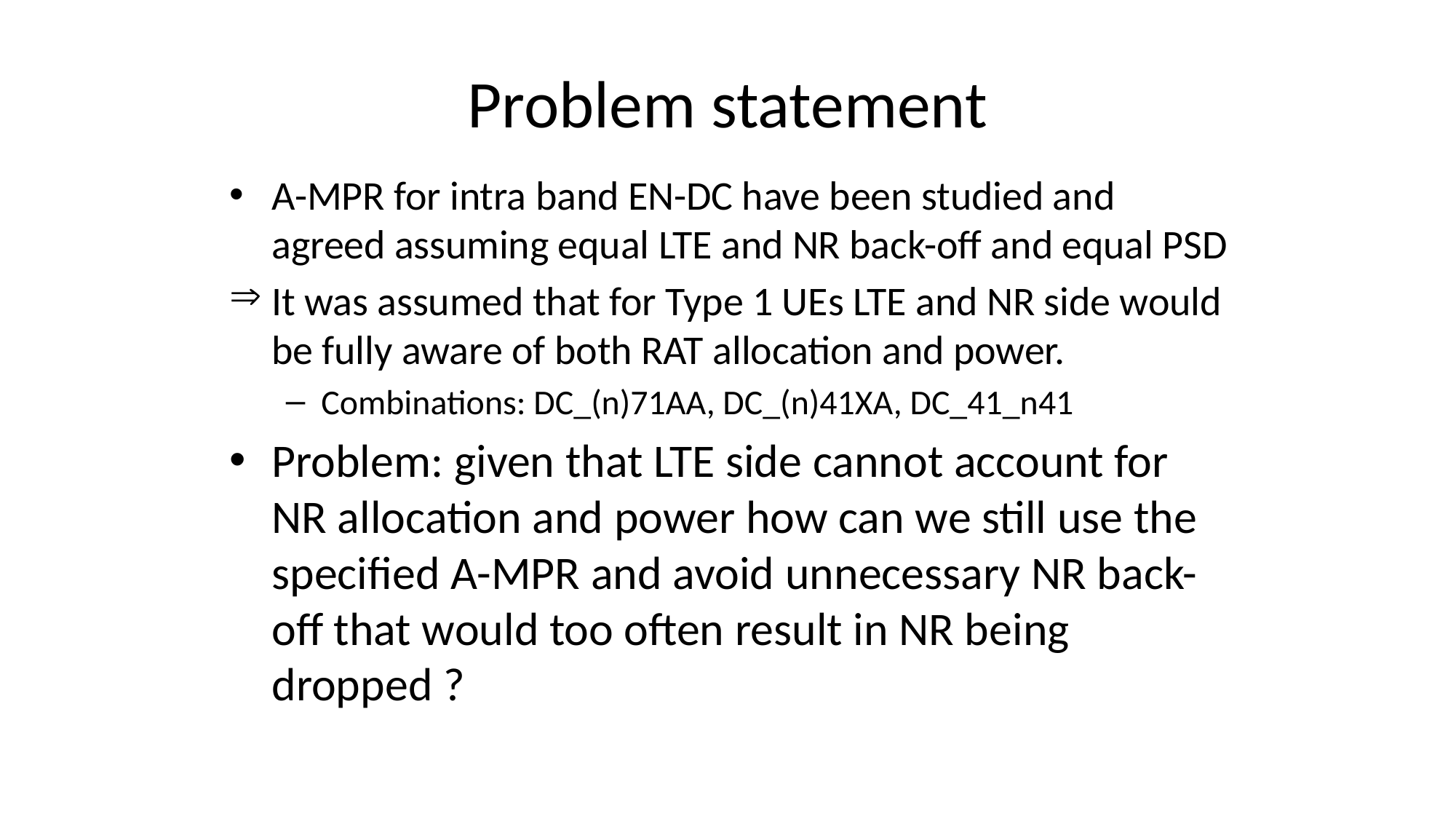

# Problem statement
A-MPR for intra band EN-DC have been studied and agreed assuming equal LTE and NR back-off and equal PSD
It was assumed that for Type 1 UEs LTE and NR side would be fully aware of both RAT allocation and power.
Combinations: DC_(n)71AA, DC_(n)41XA, DC_41_n41
Problem: given that LTE side cannot account for NR allocation and power how can we still use the specified A-MPR and avoid unnecessary NR back-off that would too often result in NR being dropped ?